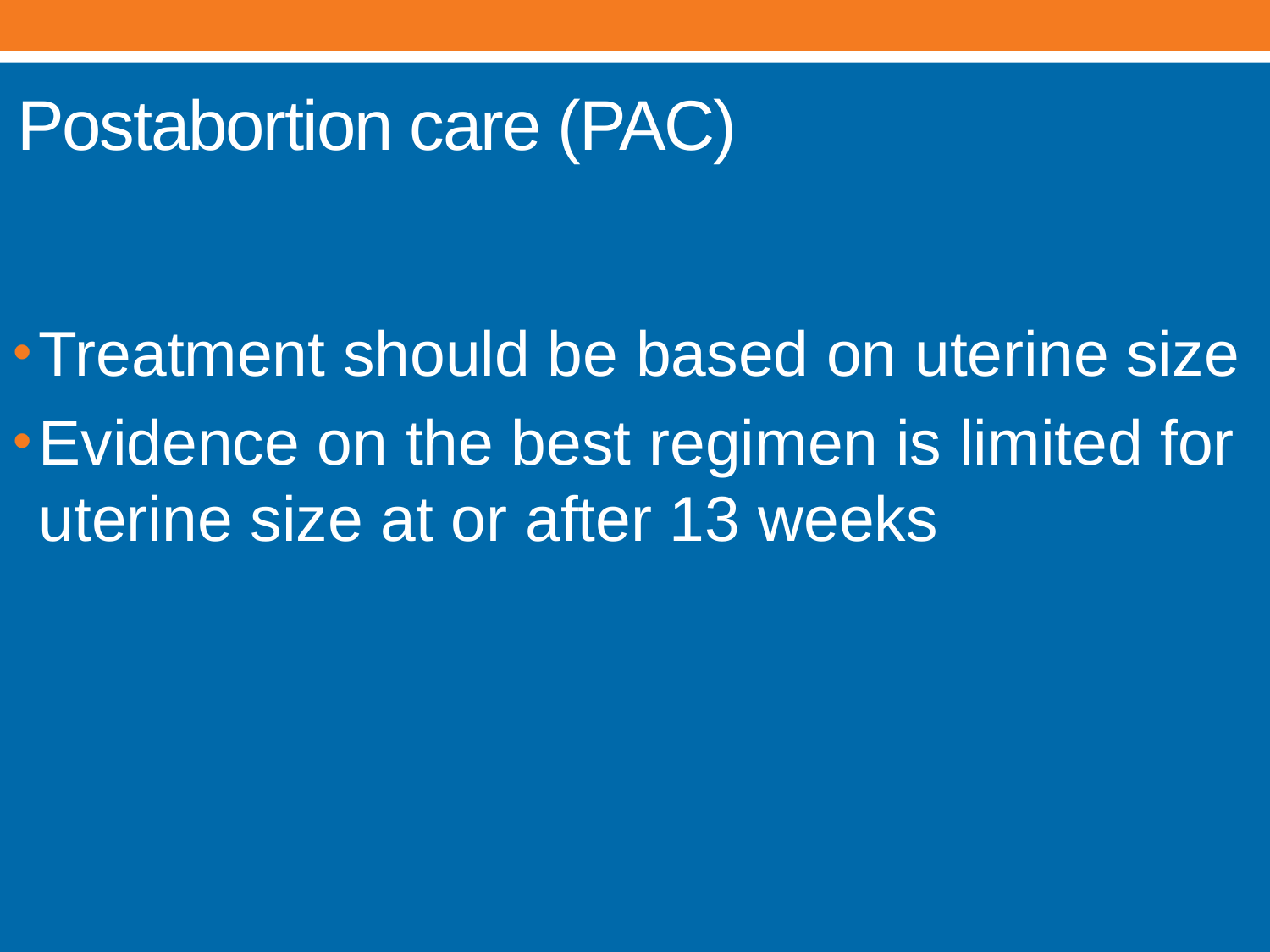

# Postabortion care (PAC)
Treatment should be based on uterine size
Evidence on the best regimen is limited for uterine size at or after 13 weeks